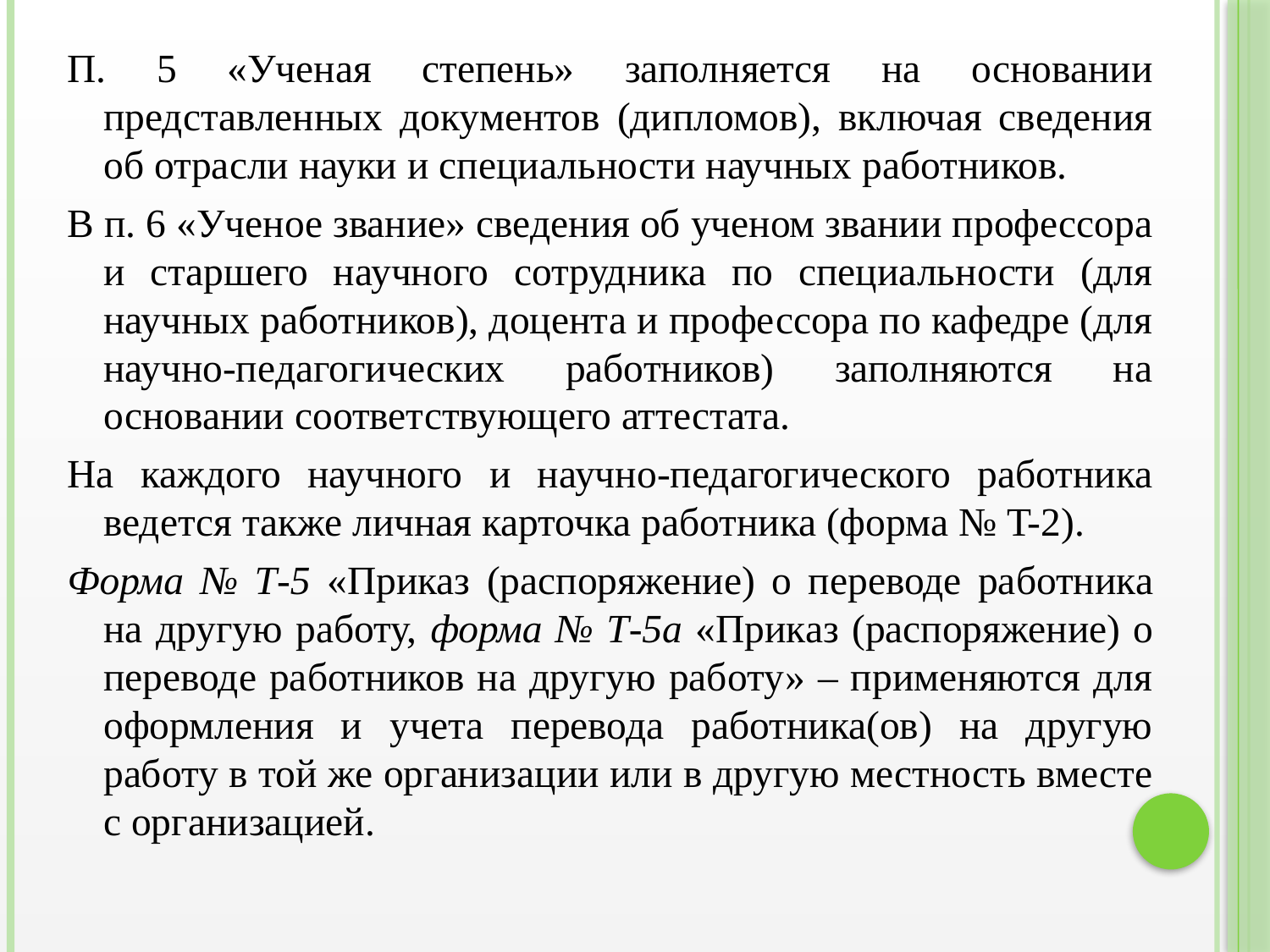

П. 5 «Ученая степень» заполняется на основании представленных документов (дипломов), включая сведения об отрасли науки и специальности научных работников.
В п. 6 «Ученое звание» сведения об ученом звании профессора и старшего научного сотрудника по специальности (для научных работников), доцента и профессора по кафедре (для научно-педагогических работников) заполняются на основании соответствующего аттестата.
На каждого научного и научно-педагогического работника ведется также личная карточка работника (форма № T-2).
Форма № Т-5 «Приказ (распоряжение) о переводе работника на другую работу, форма № Т-5а «Приказ (распоряжение) о переводе работников на другую работу» – применяются для оформления и учета перевода работника(ов) на другую работу в той же организации или в другую местность вместе с организацией.